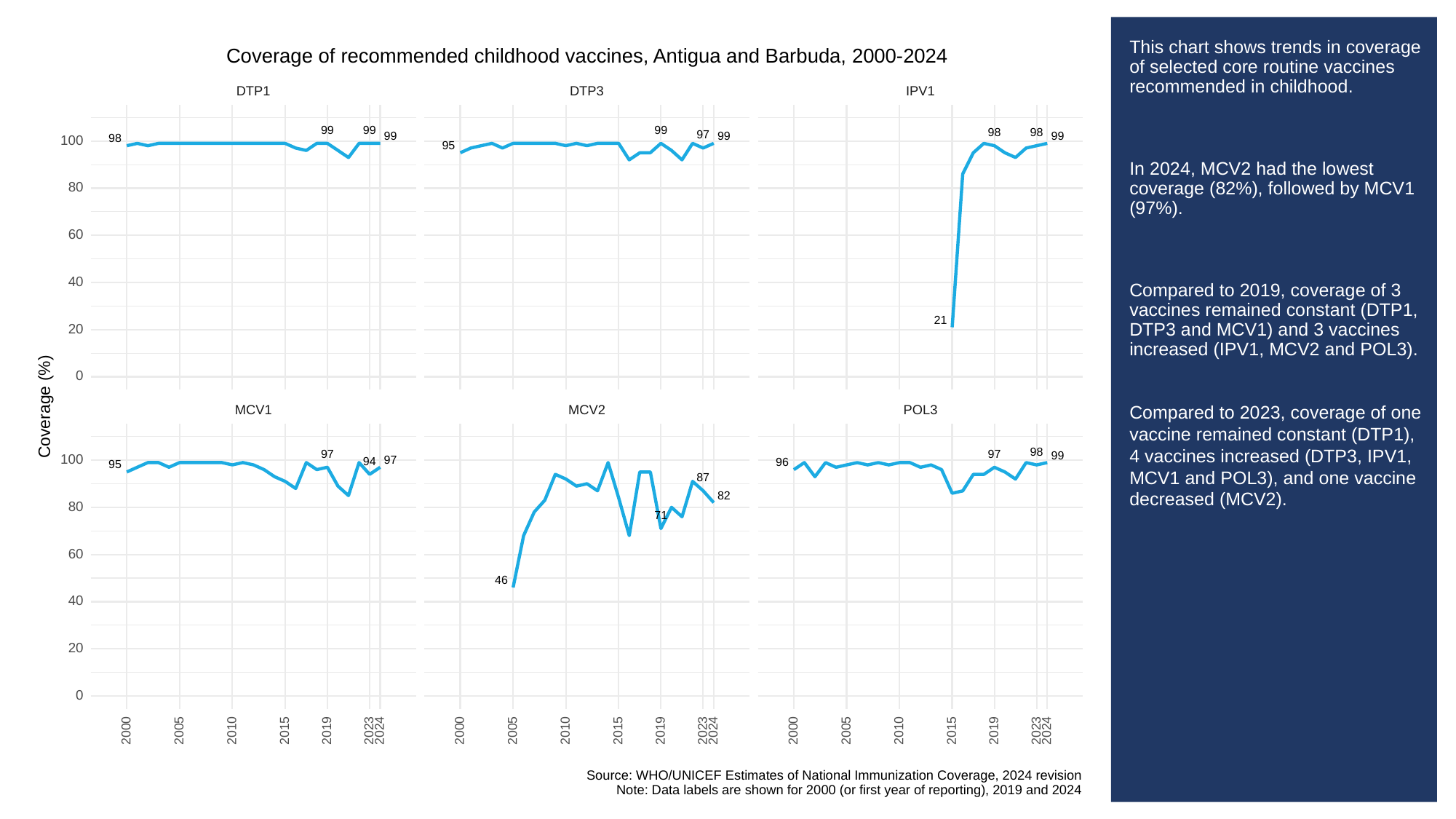

# This chart shows trends in coverage of selected core routine vaccines recommended in childhood.

In 2024, MCV2 had the lowest coverage (82%), followed by MCV1 (97%).

Compared to 2019, coverage of 3 vaccines remained constant (DTP1, DTP3 and MCV1) and 3 vaccines increased (IPV1, MCV2 and POL3).

Compared to 2023, coverage of one vaccine remained constant (DTP1), 4 vaccines increased (DTP3, IPV1, MCV1 and POL3), and one vaccine decreased (MCV2).

Coverage of recommended childhood vaccines, Antigua and Barbuda, 2000-2024
DTP3
DTP1
IPV1

99
99
99
98
98
97
99
99
99
98
100

95

80

60

40

21
20

0

Coverage (%)
POL3
MCV1
MCV2

98
97
97
99
100
97
94
96

95

87

82
80

71

60

46

40

20

0

2023
2023
2023
2000
2005
2010
2015
2019
2024
2000
2005
2010
2015
2019
2024
2000
2005
2010
2015
2019
2024
Source: WHO/UNICEF Estimates of National Immunization Coverage, 2024 revision
Note: Data labels are shown for 2000 (or first year of reporting), 2019 and 2024